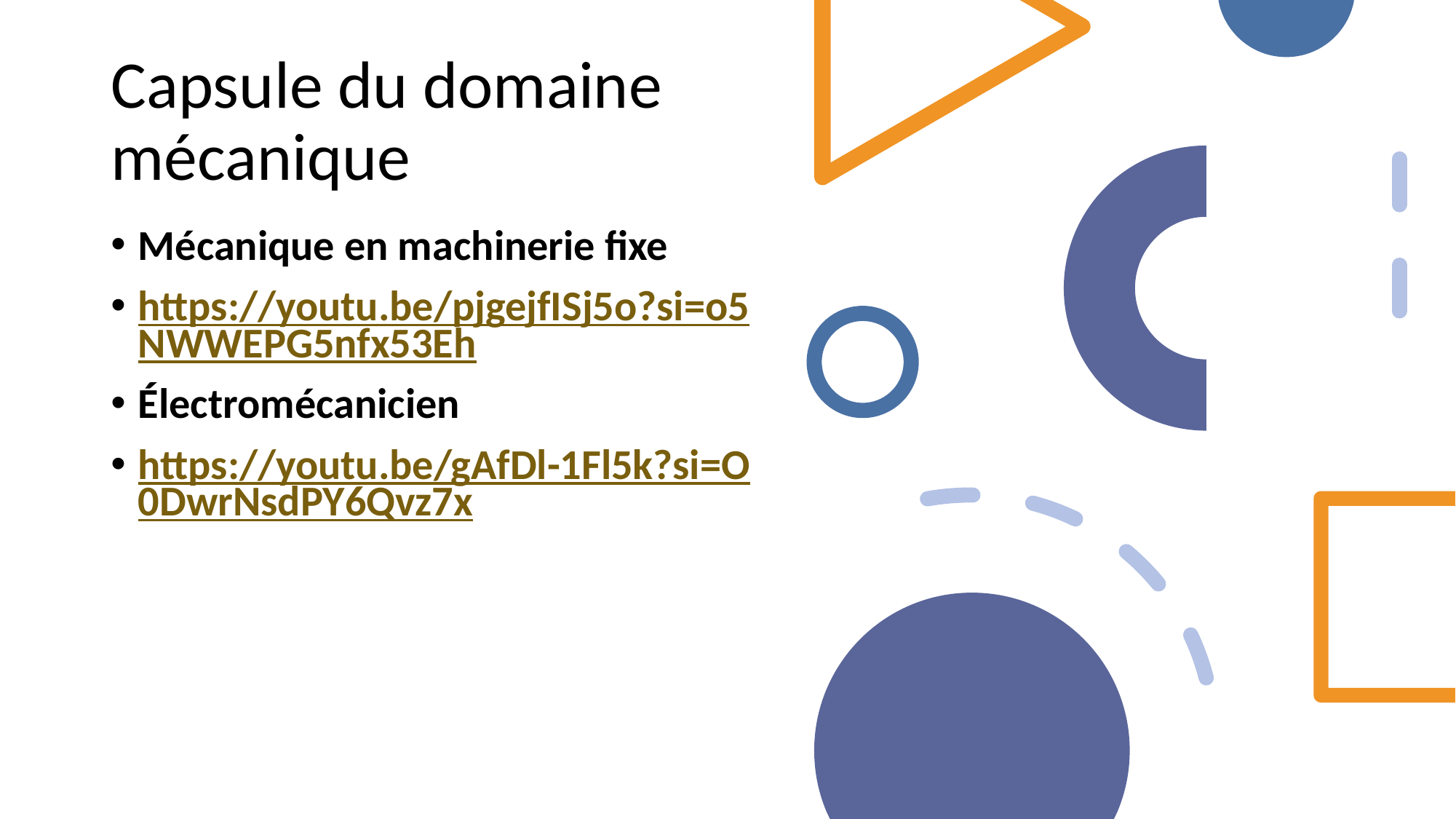

# Capsule du domaine mécanique

Mécanique en machinerie fixe
https://youtu.be/pjgejfISj5o?si=o5NWWEPG5nfx53Eh
Électromécanicien
https://youtu.be/gAfDl-1Fl5k?si=O0DwrNsdPY6Qvz7x